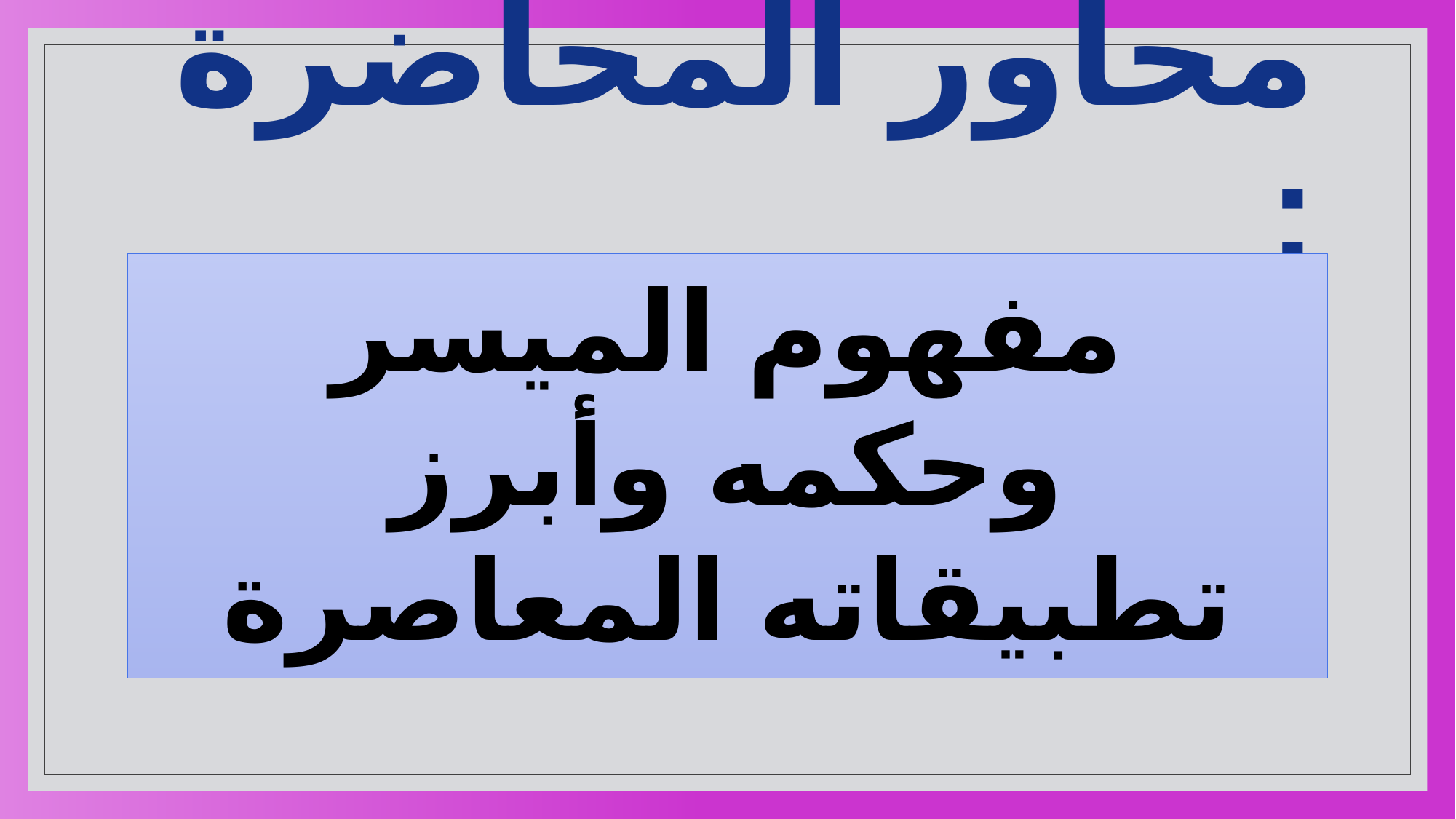

# محاور المحاضرة :
مفهوم الميسر وحكمه وأبرز تطبيقاته المعاصرة